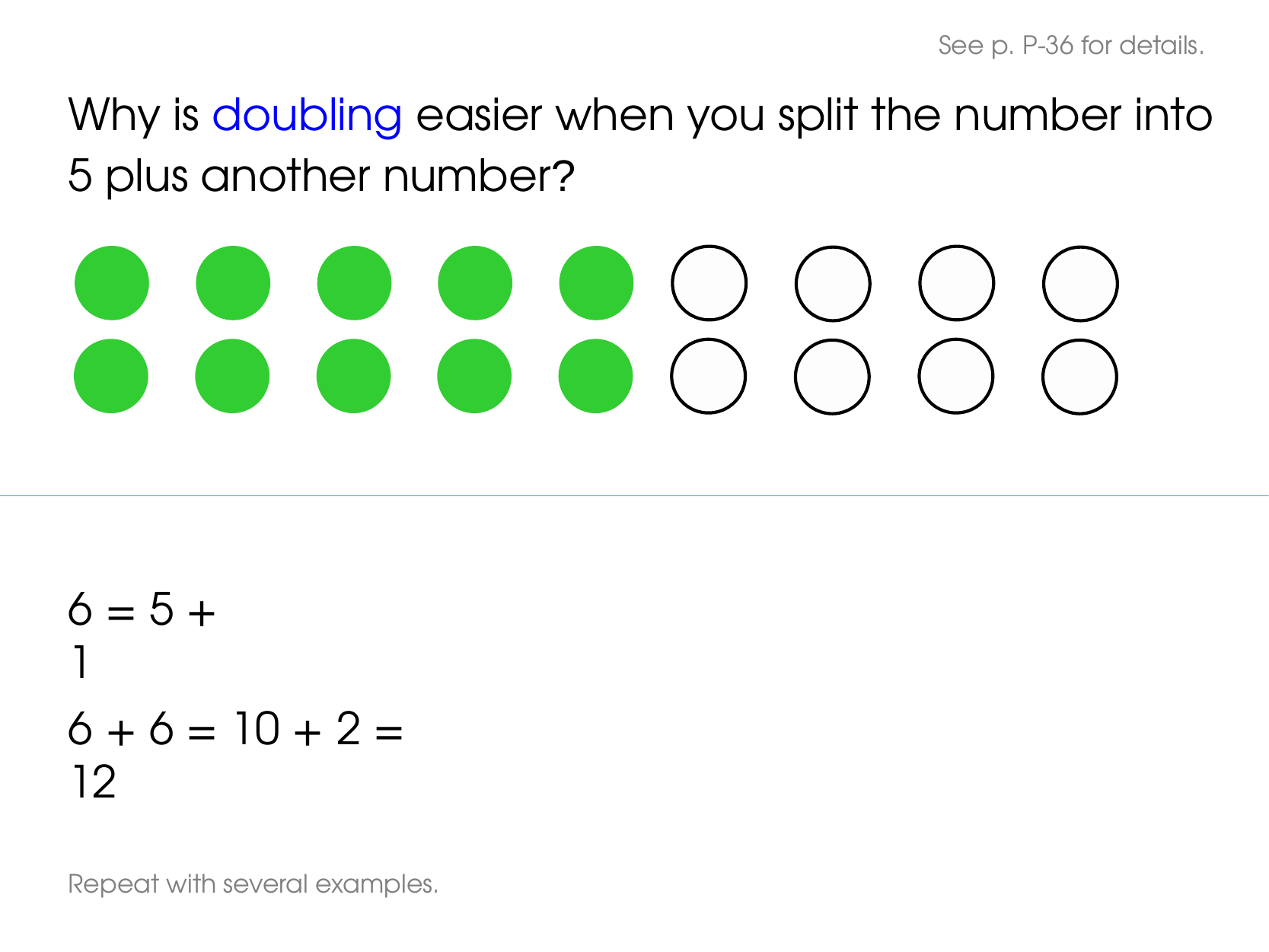

See p. P-36 for details.
Why is doubling easier when you split the number into 5 plus another number?

6 = 5 + 1
6 + 6 = 10 + 2 = 12
Repeat with several examples.